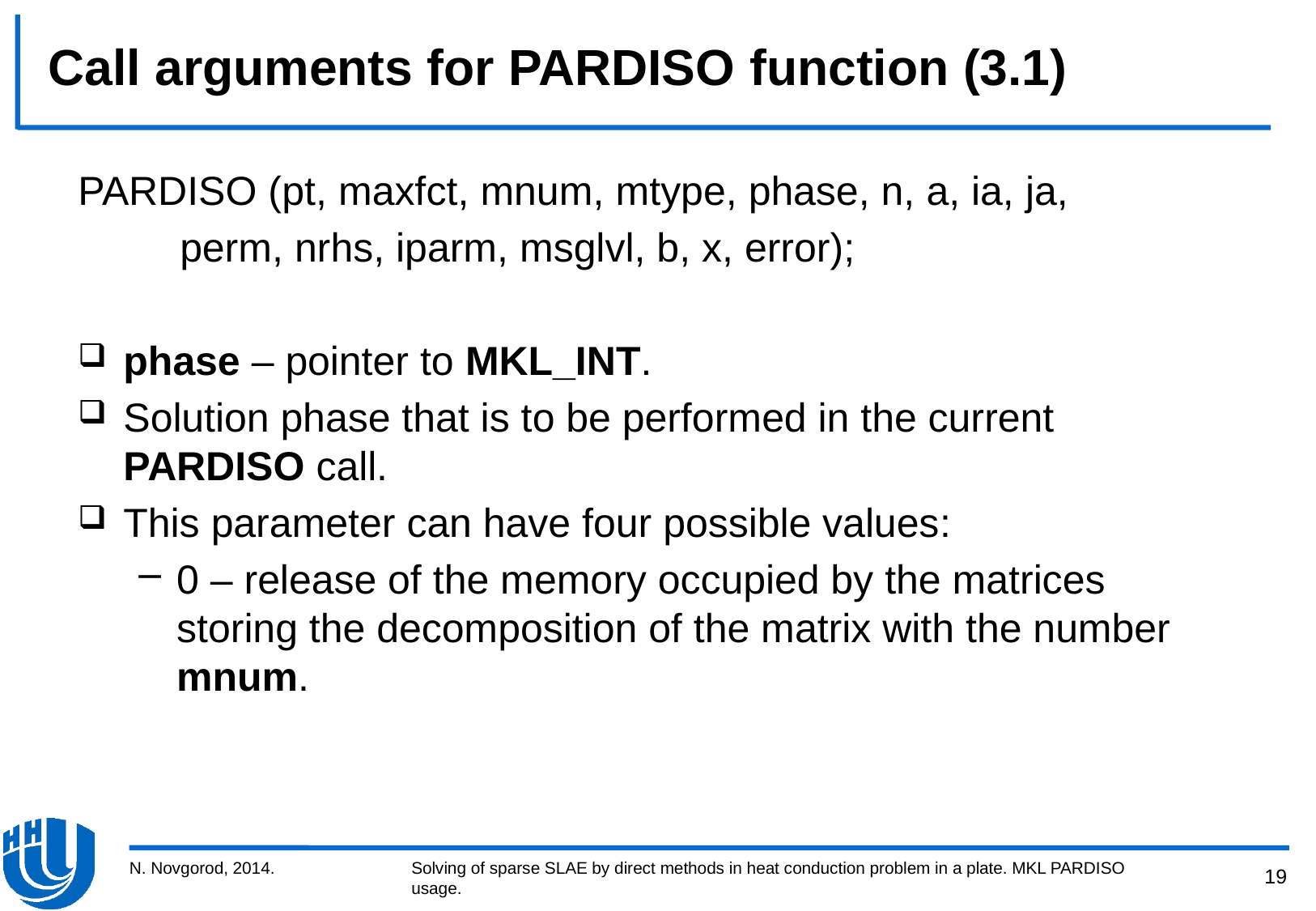

# Call arguments for PARDISO function (3.1)
PARDISO (pt, maxfct, mnum, mtype, phase, n, a, ia, ja,
         perm, nrhs, iparm, msglvl, b, x, error);

phase – pointer to MKL_INT.
Solution phase that is to be performed in the current PARDISO call.
This parameter can have four possible values:
0 – release of the memory occupied by the matrices storing the decomposition of the matrix with the number mnum.
N. Novgorod, 2014.
Solving of sparse SLAE by direct methods in heat conduction problem in a plate. MKL PARDISO usage.